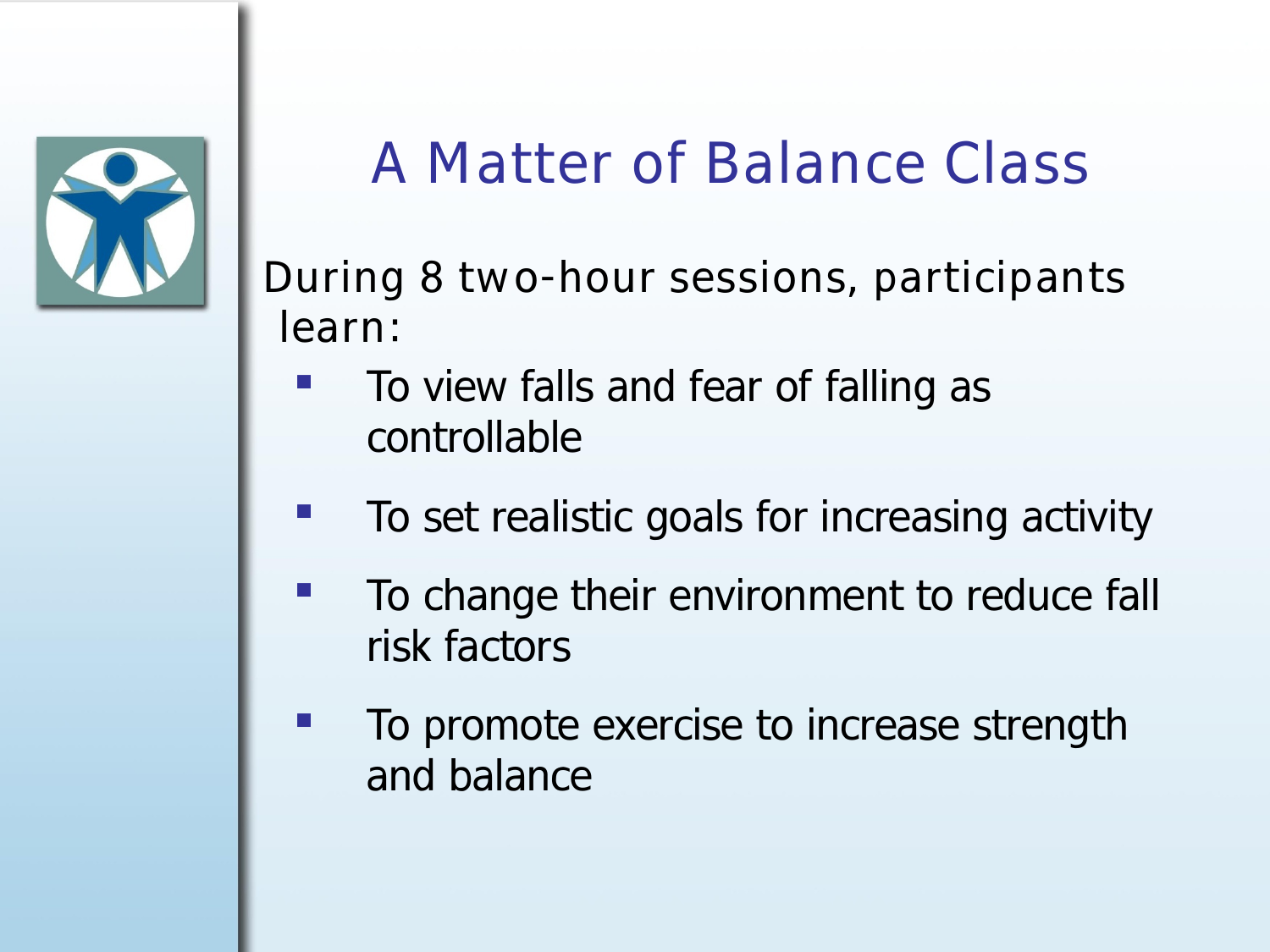

# A Matter of Balance Class
During 8 two-hour sessions, participants learn:
To view falls and fear of falling as controllable

To set realistic goals for increasing activity

To change their environment to reduce fall risk factors

To promote exercise to increase strength and balance